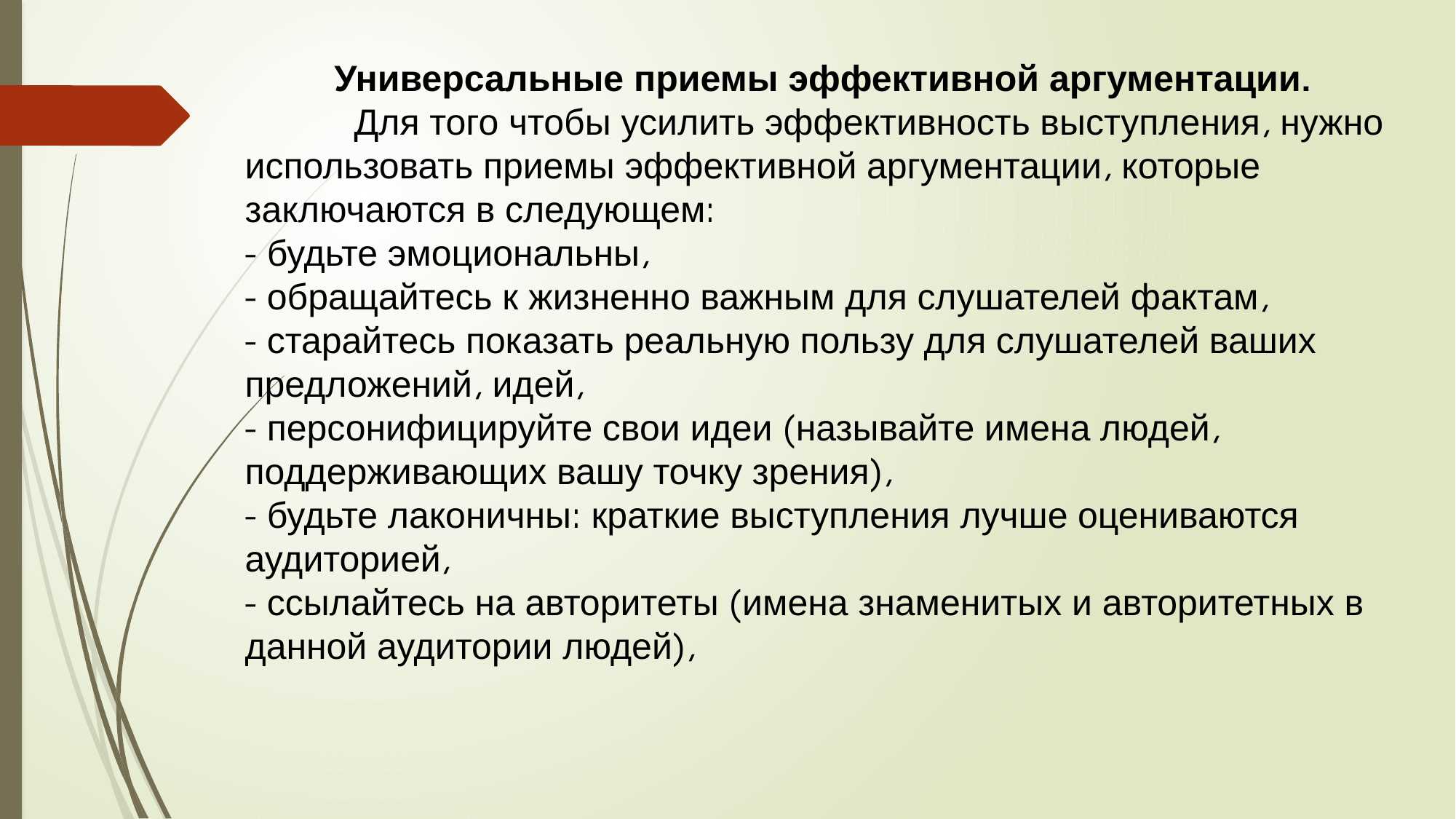

Универсальные приемы эффективной аргументации.
	Для того чтобы усилить эффективность выступления, нужно использовать приемы эффективной аргументации, которые заключаются в следующем:
- будьте эмоциональны,
- обращайтесь к жизненно важным для слушателей фактам,
- старайтесь показать реальную пользу для слушателей ваших предложений, идей,
- персонифицируйте свои идеи (называйте имена людей, поддерживающих вашу точку зрения),
- будьте лаконичны: краткие выступления лучше оцениваются аудиторией,
- ссылайтесь на авторитеты (имена знаменитых и авторитетных в данной аудитории людей),